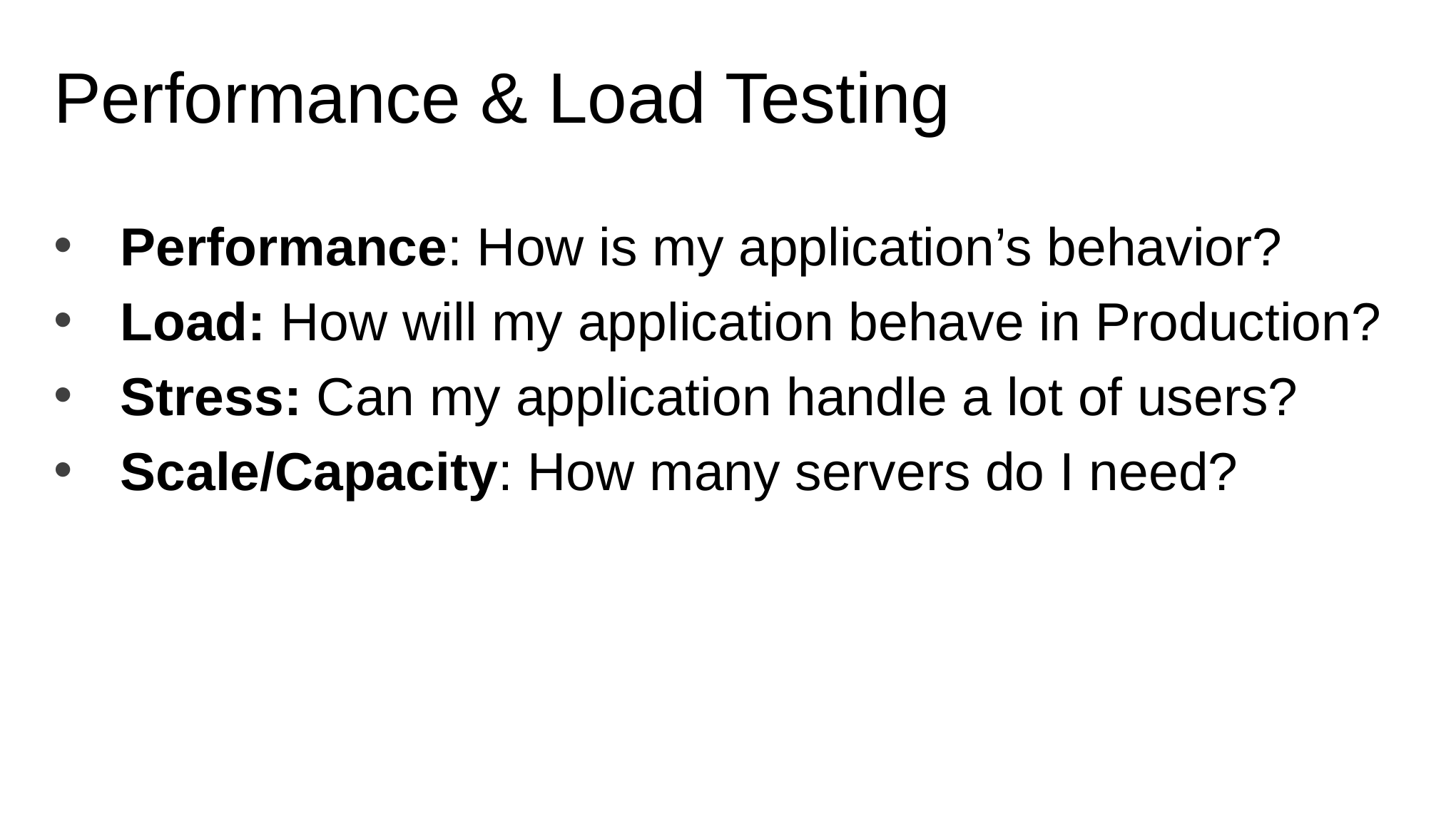

# Performance & Load Testing
Performance: How is my application’s behavior?
Load: How will my application behave in Production?
Stress: Can my application handle a lot of users?
Scale/Capacity: How many servers do I need?